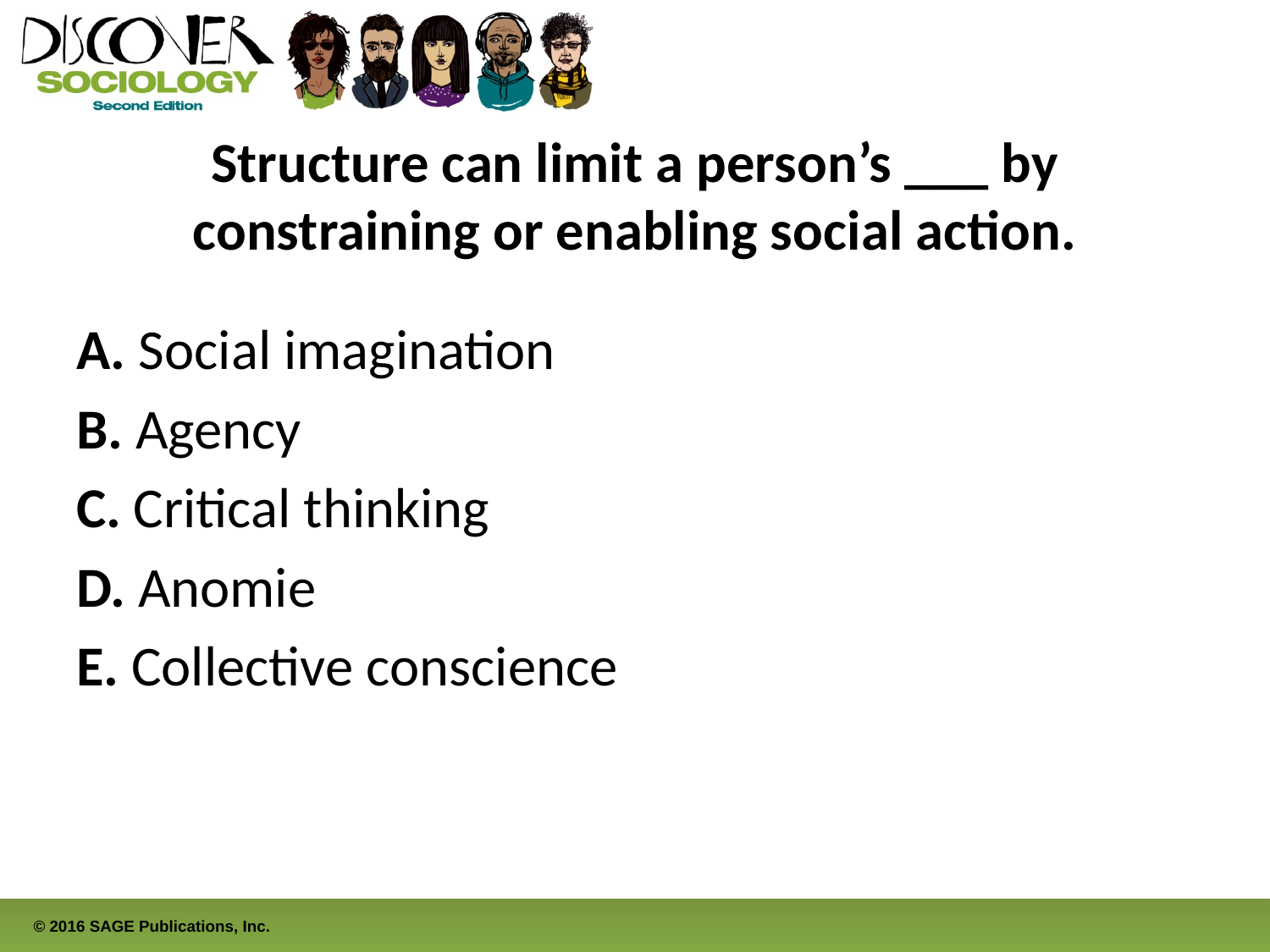

# Structure can limit a person’s ___ by constraining or enabling social action.
A. Social imagination
B. Agency
C. Critical thinking
D. Anomie
E. Collective conscience